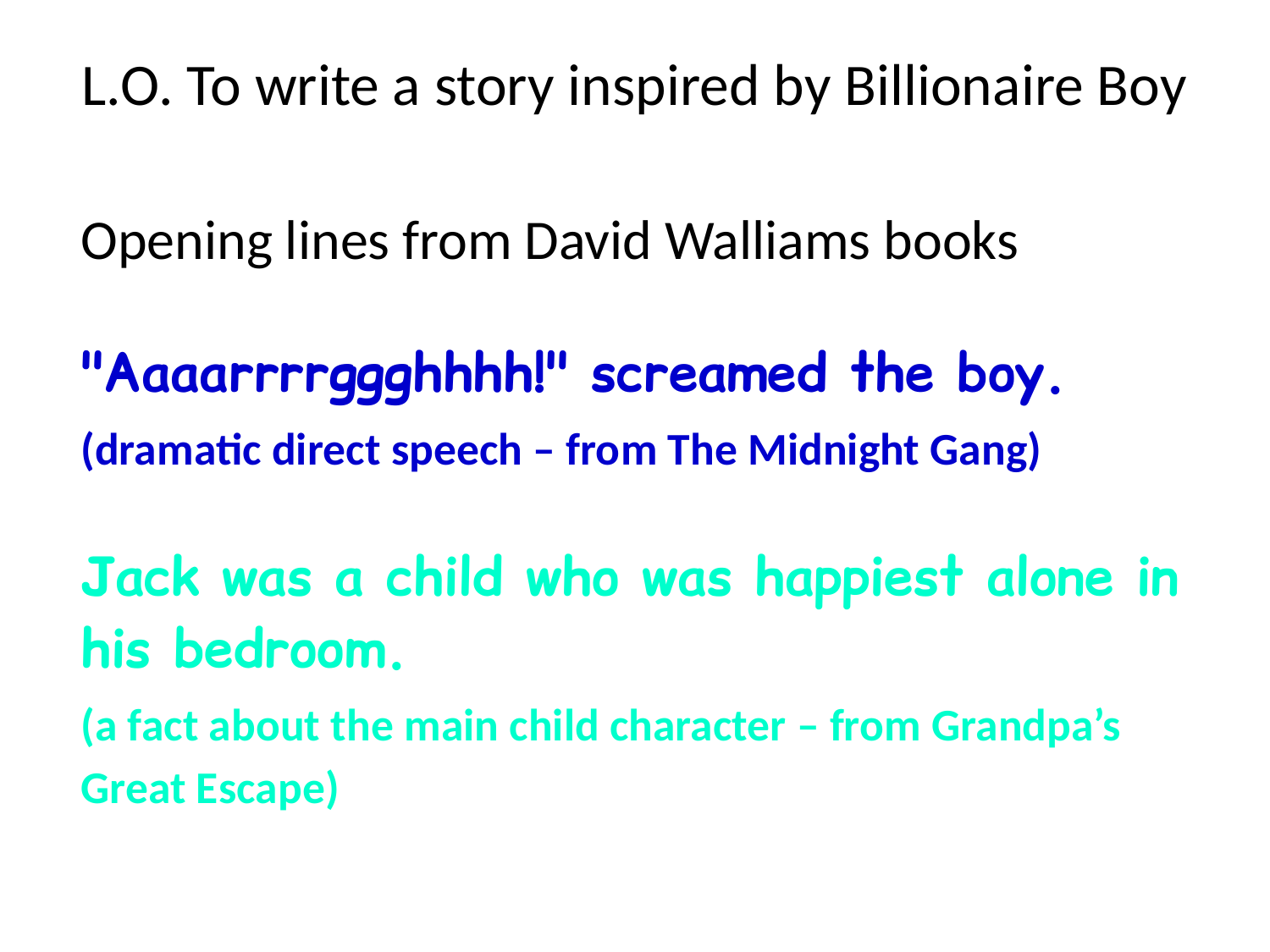

# L.O. To write a story inspired by Billionaire Boy
Opening lines from David Walliams books

"Aaaarrrrggghhhh!" screamed the boy.
(dramatic direct speech – from The Midnight Gang)

Jack was a child who was happiest alone in his bedroom.
(a fact about the main child character – from Grandpa’s Great Escape)